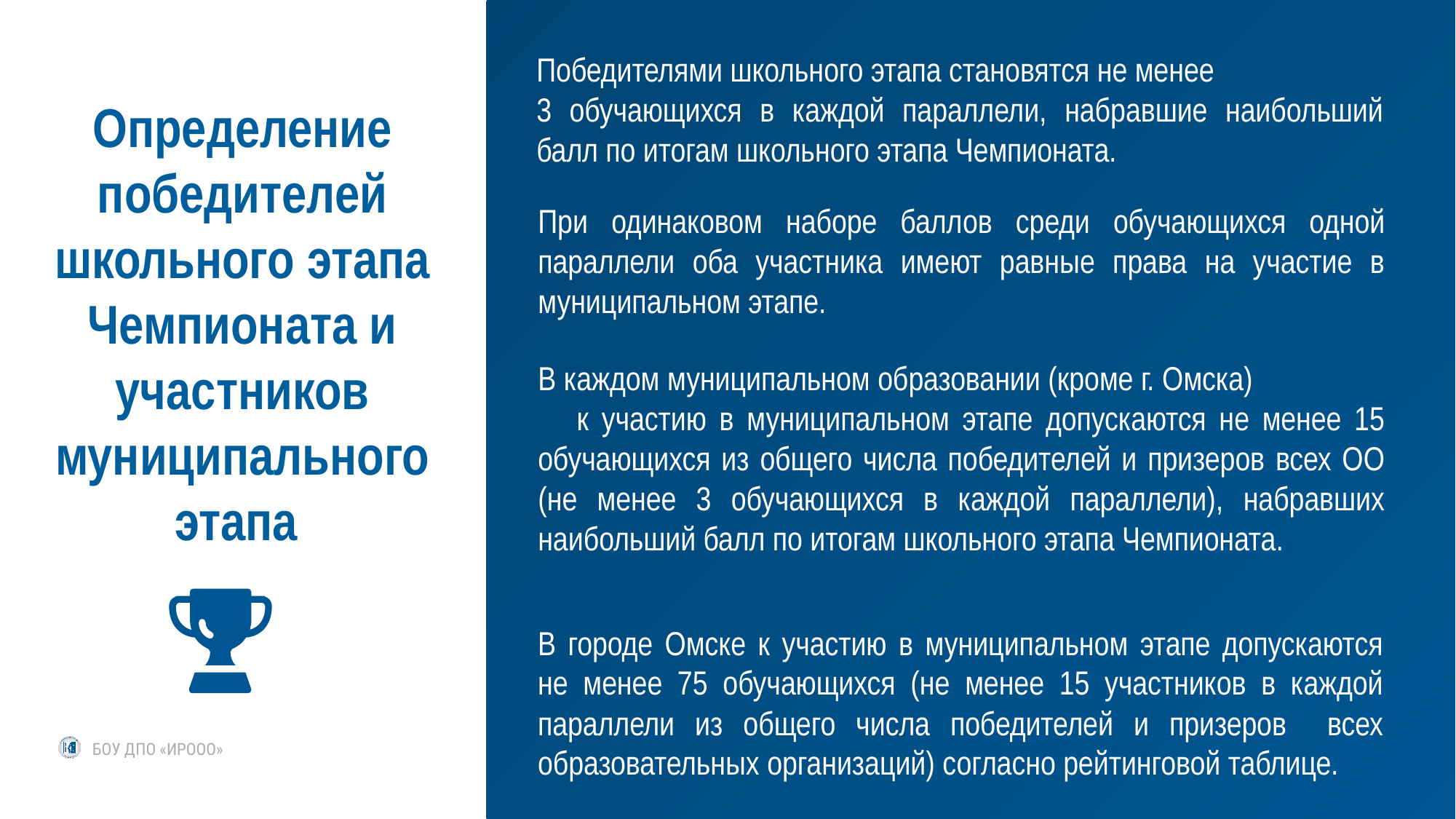

Победителями школьного этапа становятся не менее
3 обучающихся в каждой параллели, набравшие наибольший балл по итогам школьного этапа Чемпионата.
Определение победителей школьного этапа Чемпионата и участников муниципального этапа
При одинаковом наборе баллов среди обучающихся одной параллели оба участника имеют равные права на участие в муниципальном этапе.
В каждом муниципальном образовании (кроме г. Омска)                     к участию в муниципальном этапе допускаются не менее 15 обучающихся из общего числа победителей и призеров всех ОО (не менее 3 обучающихся в каждой параллели), набравших наибольший балл по итогам школьного этапа Чемпионата.

В городе Омске к участию в муниципальном этапе допускаются не менее 75 обучающихся (не менее 15 участников в каждой параллели из общего числа победителей и призеров  всех образовательных организаций) согласно рейтинговой таблице.